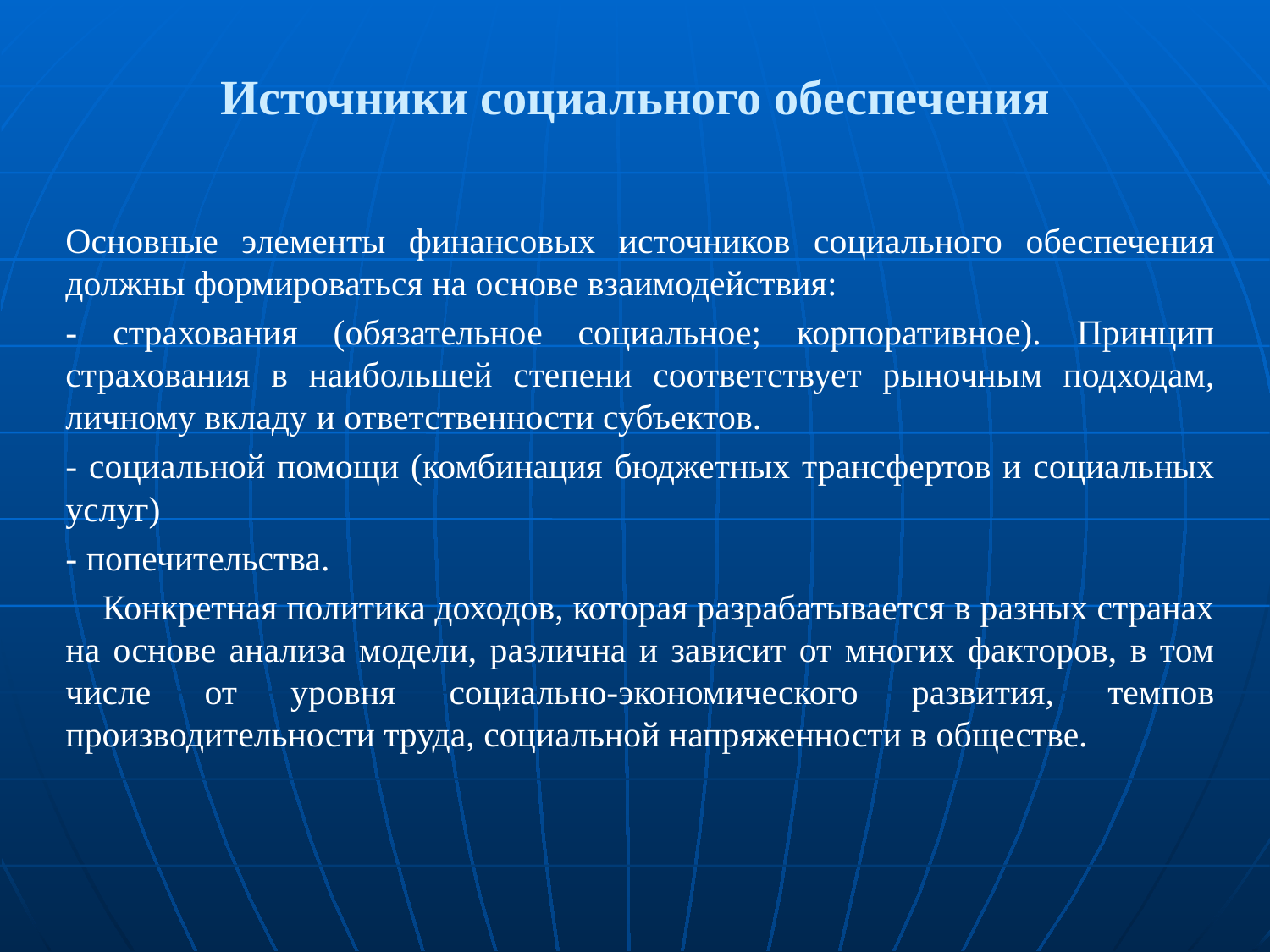

# Источники социального обеспечения
Основные элементы финансовых источников социального обеспечения должны формироваться на основе взаимодействия:
- страхования (обязательное социальное; корпоративное). Принцип страхования в наибольшей степени соответствует рыночным подходам, личному вкладу и ответственности субъектов.
- социальной помощи (комбинация бюджетных трансфертов и социальных услуг)
- попечительства.
    Конкретная политика доходов, которая разрабатывается в разных странах на основе анализа модели, различна и зависит от многих факторов, в том числе от уровня социально-экономического развития, темпов производительности труда, социальной напряженности в обществе.